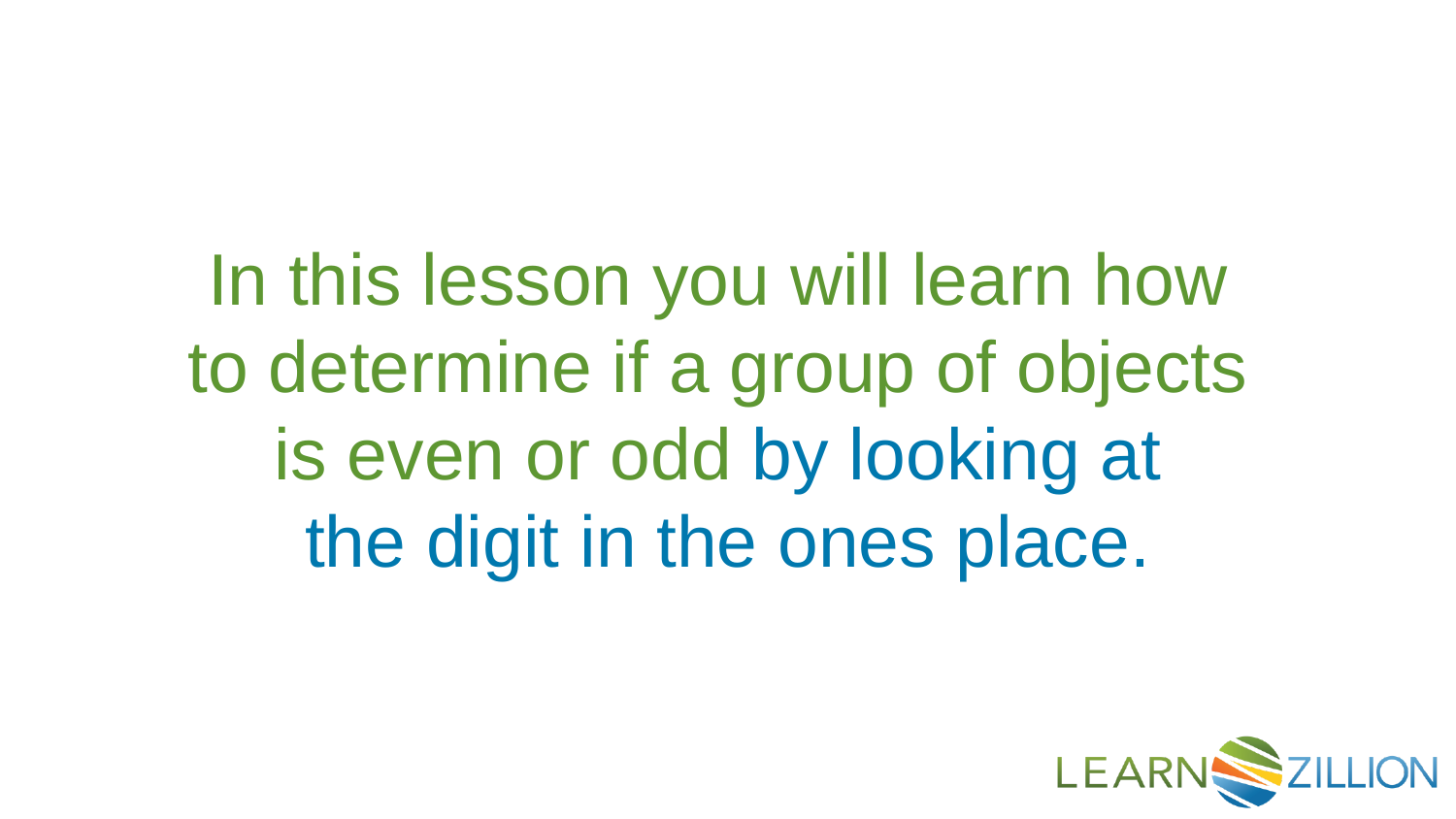

In this lesson you will learn how
to determine if a group of objects
is even or odd by looking at
the digit in the ones place.